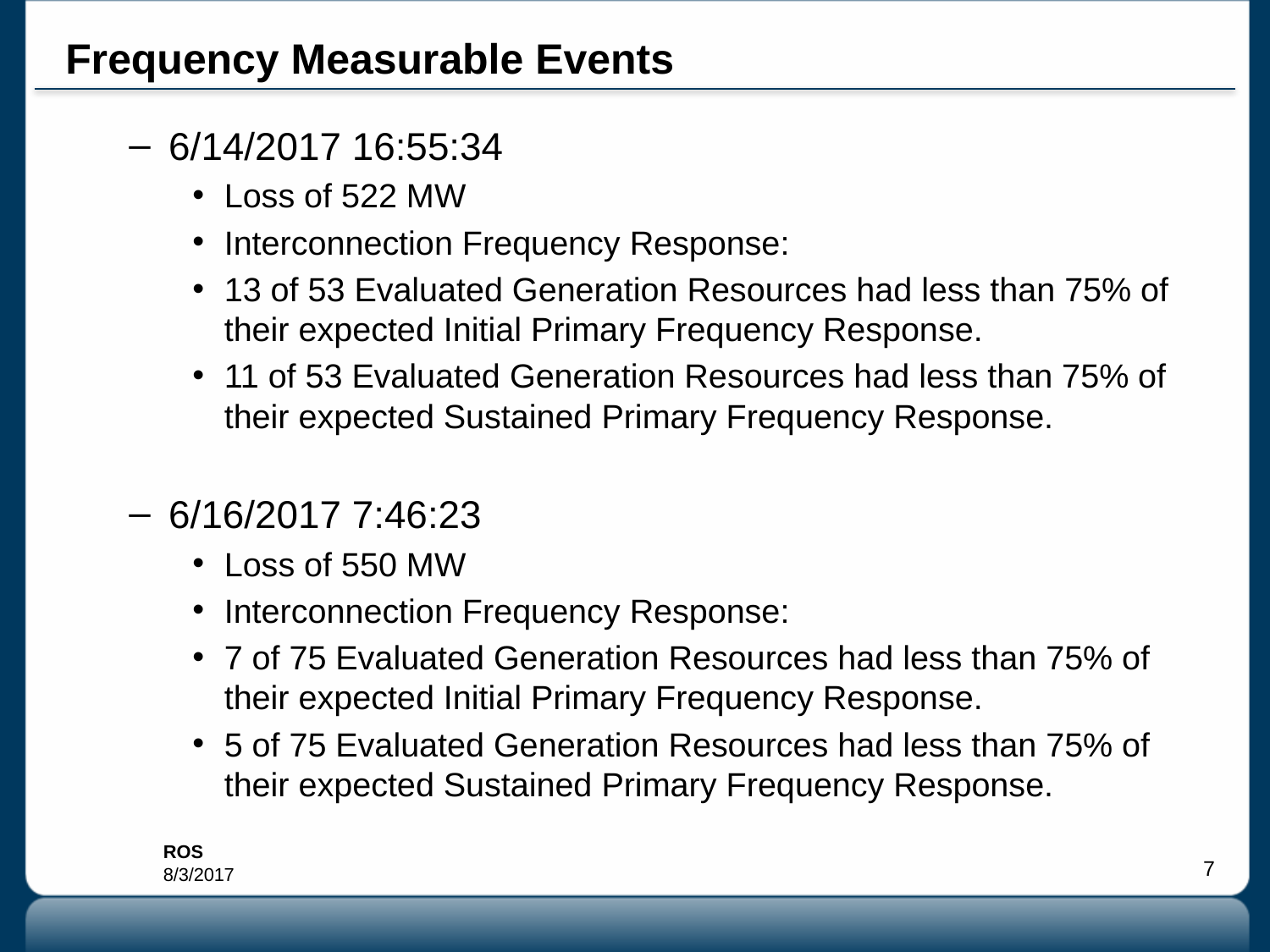

# Frequency Measurable Events
6/14/2017 16:55:34
Loss of 522 MW
Interconnection Frequency Response:
13 of 53 Evaluated Generation Resources had less than 75% of their expected Initial Primary Frequency Response.
11 of 53 Evaluated Generation Resources had less than 75% of their expected Sustained Primary Frequency Response.

6/16/2017 7:46:23
Loss of 550 MW
Interconnection Frequency Response:
7 of 75 Evaluated Generation Resources had less than 75% of their expected Initial Primary Frequency Response.
5 of 75 Evaluated Generation Resources had less than 75% of their expected Sustained Primary Frequency Response.